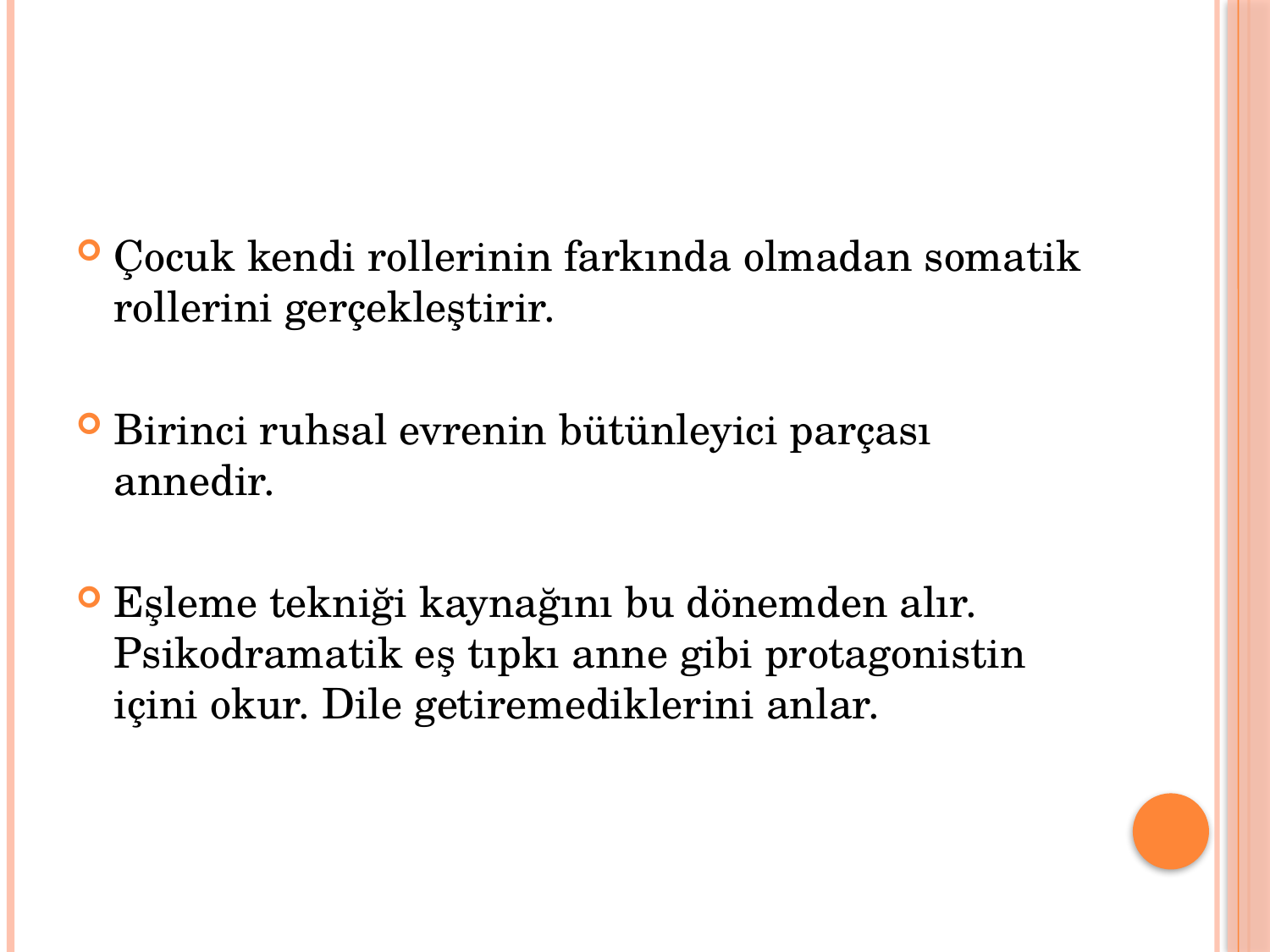

Çocuk kendi rollerinin farkında olmadan somatik rollerini gerçekleştirir.

Birinci ruhsal evrenin bütünleyici parçası annedir.

Eşleme tekniği kaynağını bu dönemden alır. Psikodramatik eş tıpkı anne gibi protagonistin içini okur. Dile getiremediklerini anlar.